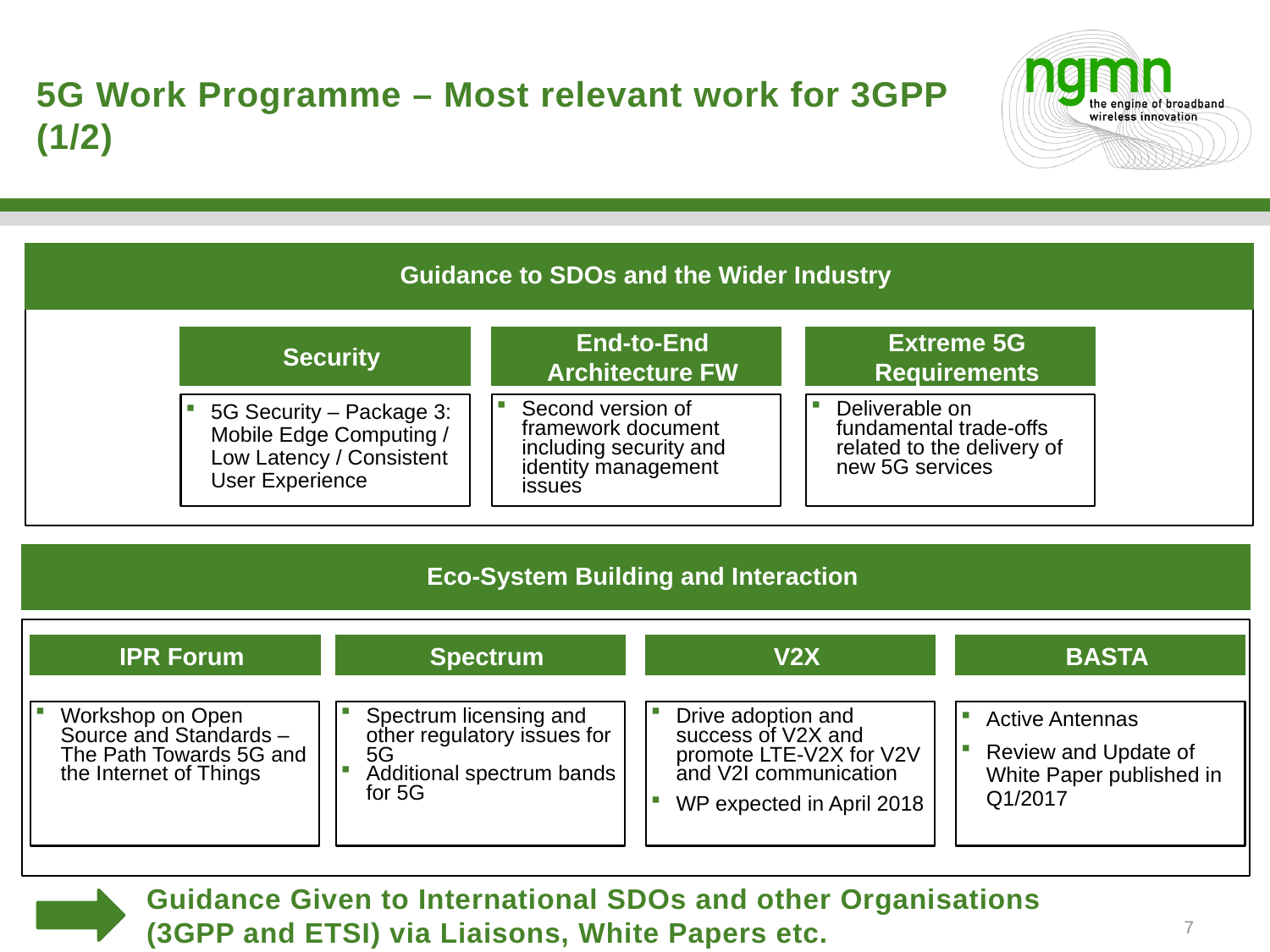

# 5G Work Programme – Most relevant work for 3GPP (1/2)
Guidance to SDOs and the Wider Industry

End-to-End Architecture FW
Security
Extreme 5G Requirements
5G Security – Package 3: Mobile Edge Computing / Low Latency / Consistent User Experience
Second version of framework document including security and identity management issues
Deliverable on fundamental trade-offs related to the delivery of new 5G services
Eco-System Building and Interaction

BASTA
IPR Forum
V2X
Spectrum
Active Antennas
Review and Update of White Paper published in Q1/2017
Workshop on Open Source and Standards – The Path Towards 5G and the Internet of Things
Drive adoption and success of V2X and promote LTE-V2X for V2V and V2I communication
WP expected in April 2018
Spectrum licensing and other regulatory issues for 5G
Additional spectrum bands for 5G

Guidance Given to International SDOs and other Organisations
(3GPP and ETSI) via Liaisons, White Papers etc.
7